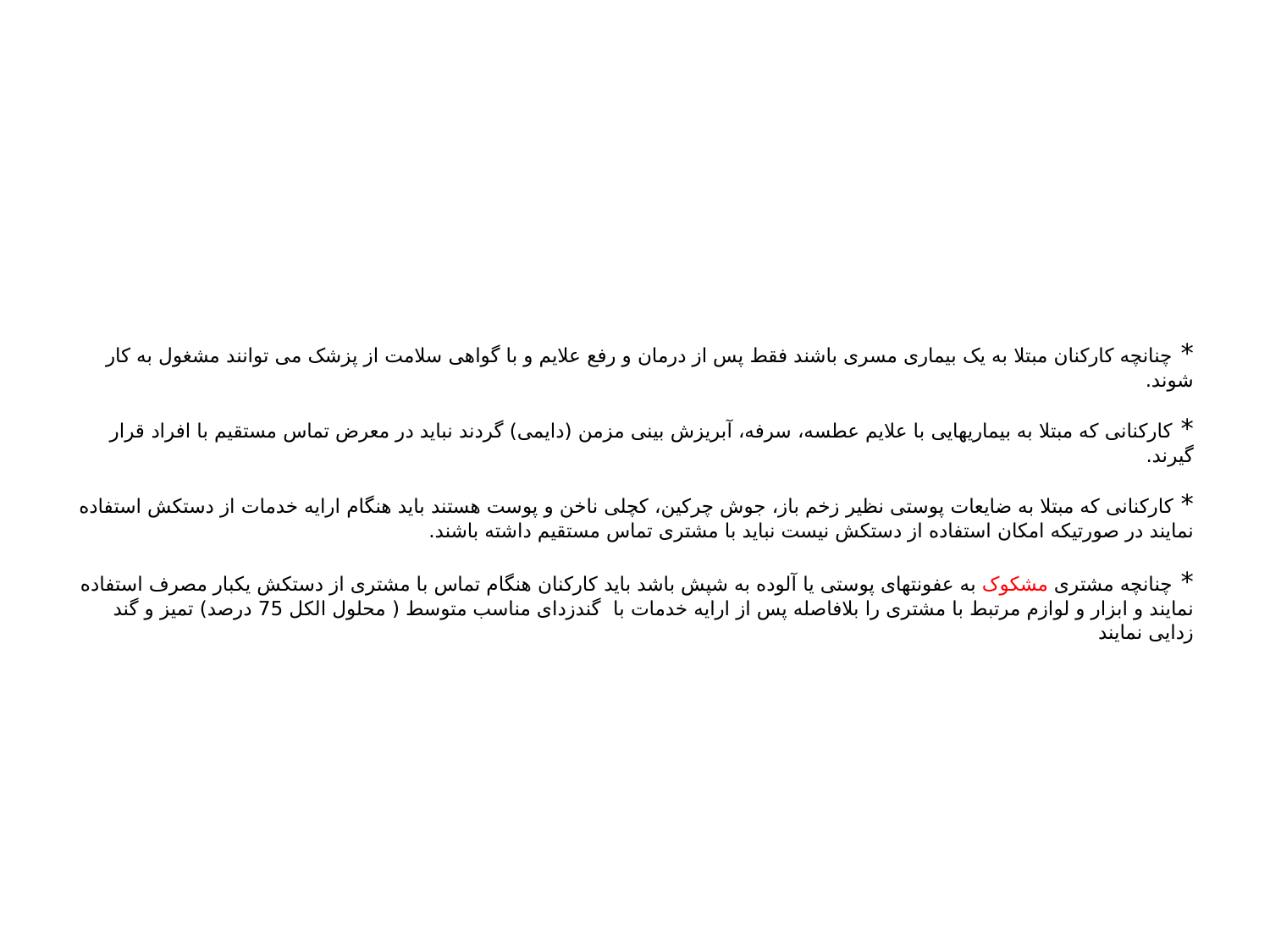

# * چنانچه کارکنان مبتلا به یک بیماری مسری باشند فقط پس از درمان و رفع علایم و با گواهی سلامت از پزشک می توانند مشغول به کار شوند. * کارکنانی که مبتلا به بیماریهایی با علایم عطسه، سرفه، آبریزش بینی مزمن (دایمی) گردند نباید در معرض تماس مستقیم با افراد قرار گیرند. * کارکنانی که مبتلا به ضایعات پوستی نظیر زخم باز، جوش چرکین، کچلی ناخن و پوست هستند باید هنگام ارایه خدمات از دستکش استفاده نمایند در صورتیکه امکان استفاده از دستکش نیست نباید با مشتری تماس مستقیم داشته باشند. * چنانچه مشتری مشکوک به عفونتهای پوستی یا آلوده به شپش باشد باید کارکنان هنگام تماس با مشتری از دستکش یکبار مصرف استفاده نمایند و ابزار و لوازم مرتبط با مشتری را بلافاصله پس از ارایه خدمات با  گندزدای مناسب متوسط ( محلول الکل 75 درصد) تمیز و گند زدایی نمایند